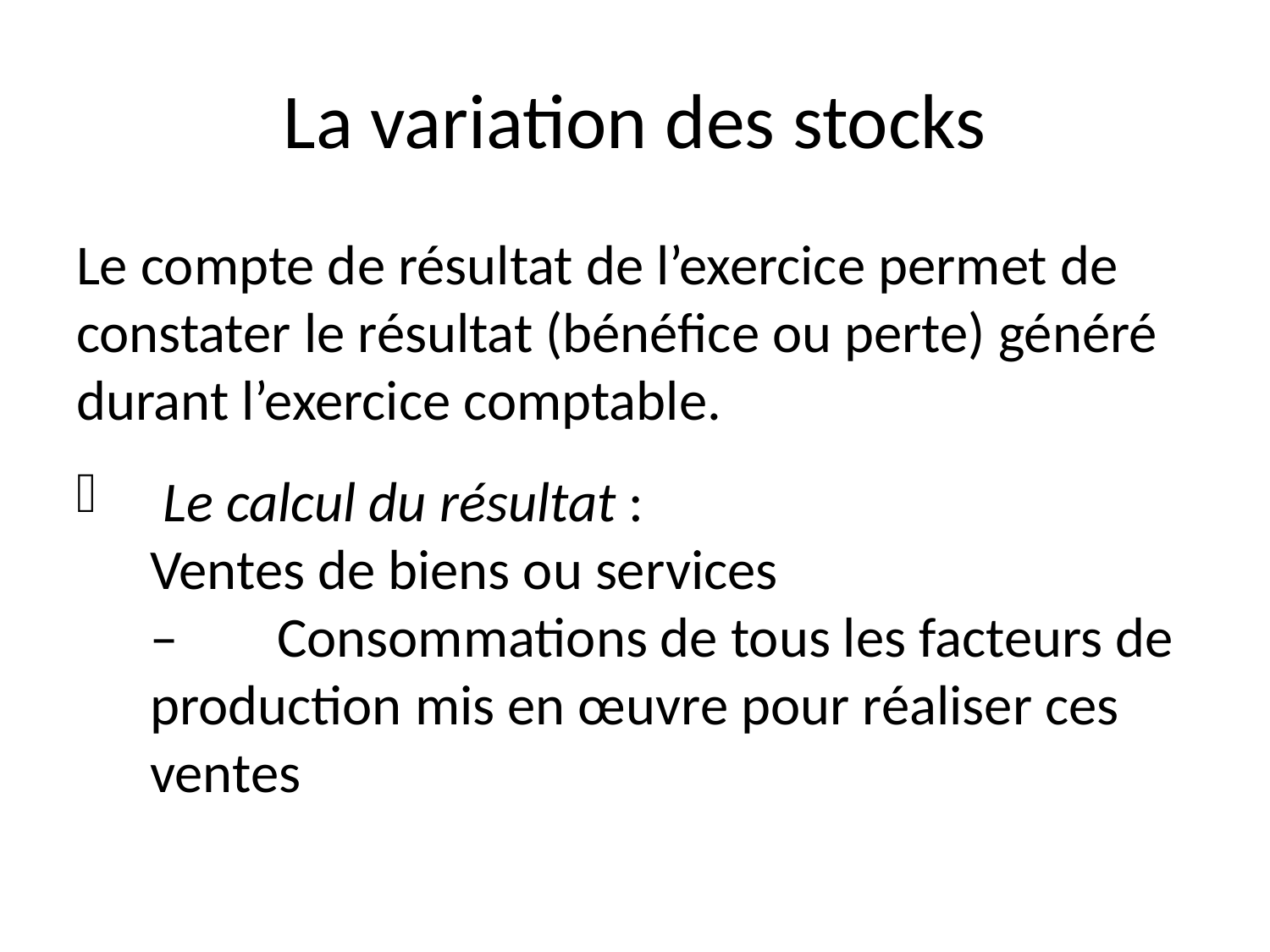

# La variation des stocks
Le compte de résultat de l’exercice permet de constater le résultat (bénéfice ou perte) généré durant l’exercice comptable.

 Le calcul du résultat :
Ventes de biens ou services
– 	Consommations de tous les facteurs de production mis en œuvre pour réaliser ces ventes